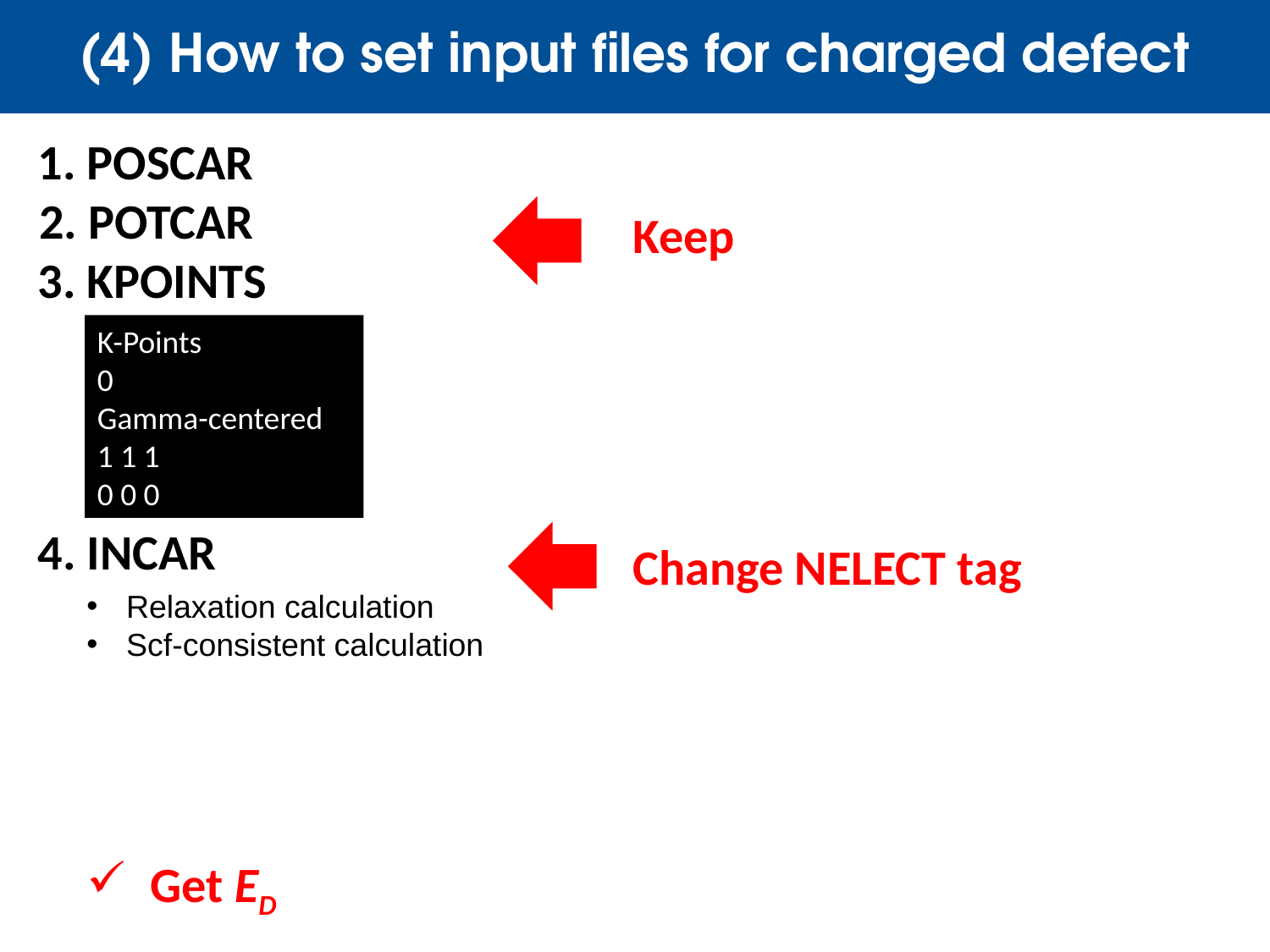

(4) How to set input files for charged defect
1. POSCAR
2. POTCAR

Keep
3. KPOINTS
K-Points
0
Gamma-centered
1 1 1
0 0 0
4. INCAR

Change NELECT tag
Relaxation calculation
Scf-consistent calculation
Get ED